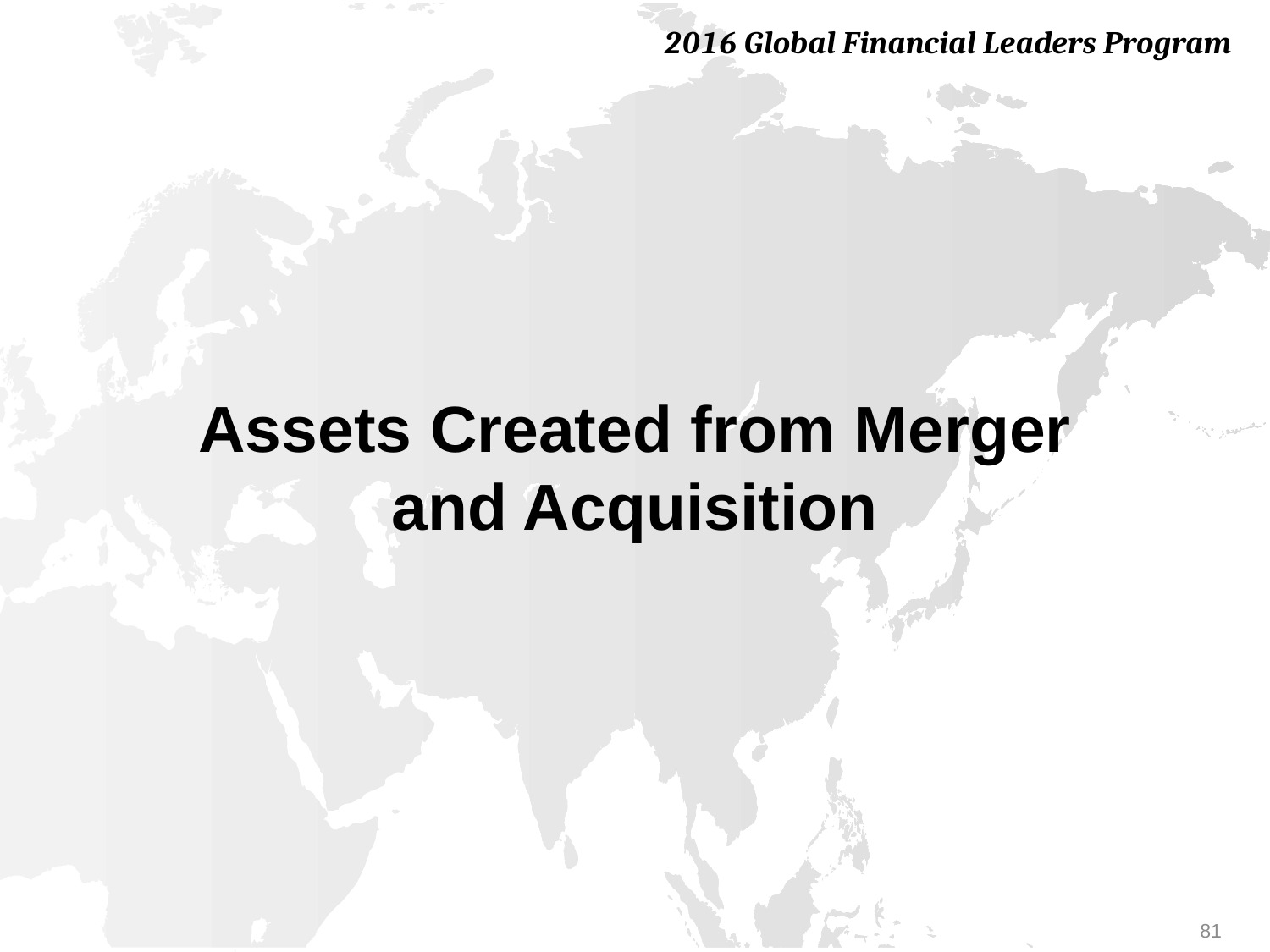

# Assets Created from Merger and Acquisition
81